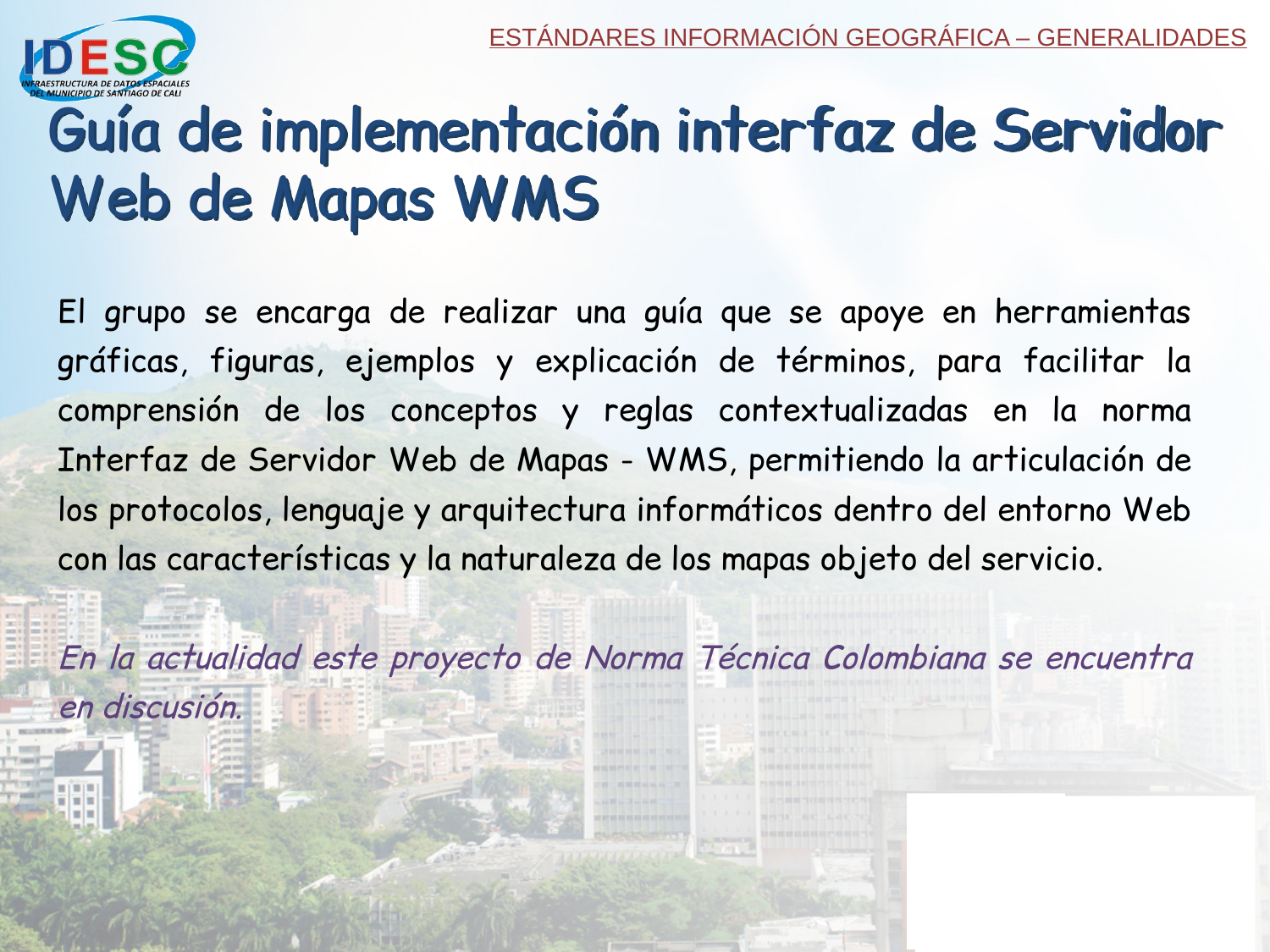

ESTÁNDARES INFORMACIÓN GEOGRÁFICA – GENERALIDADES
Guía de implementación interfaz de Servidor Web de Mapas WMS
El grupo se encarga de realizar una guía que se apoye en herramientas gráficas, figuras, ejemplos y explicación de términos, para facilitar la comprensión de los conceptos y reglas contextualizadas en la norma Interfaz de Servidor Web de Mapas - WMS, permitiendo la articulación de los protocolos, lenguaje y arquitectura informáticos dentro del entorno Web con las características y la naturaleza de los mapas objeto del servicio.

En la actualidad este proyecto de Norma Técnica Colombiana se encuentra en discusión.